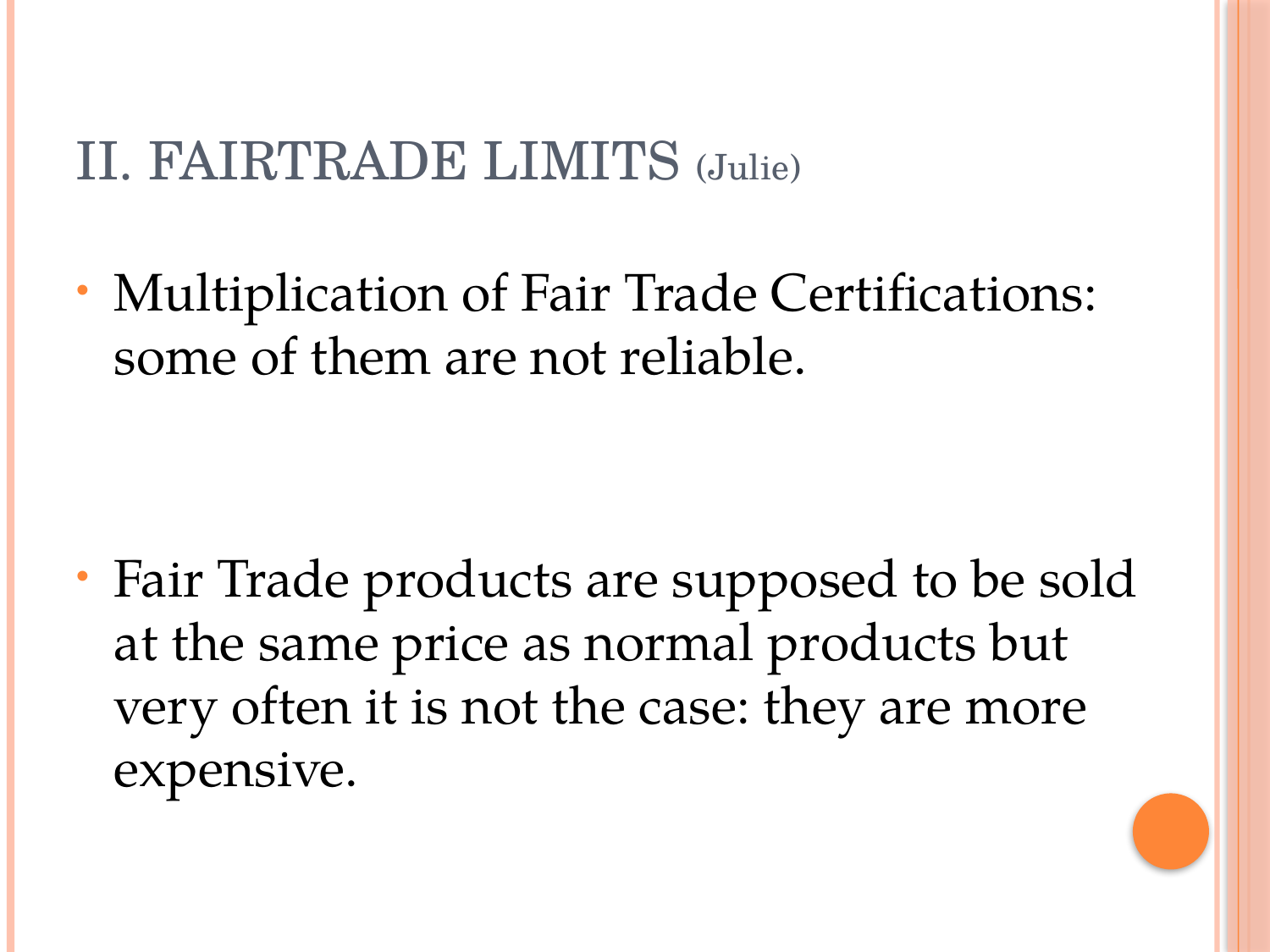

# II. Fairtrade limits (Julie)
Multiplication of Fair Trade Certifications: some of them are not reliable.

Fair Trade products are supposed to be sold at the same price as normal products but very often it is not the case: they are more expensive.